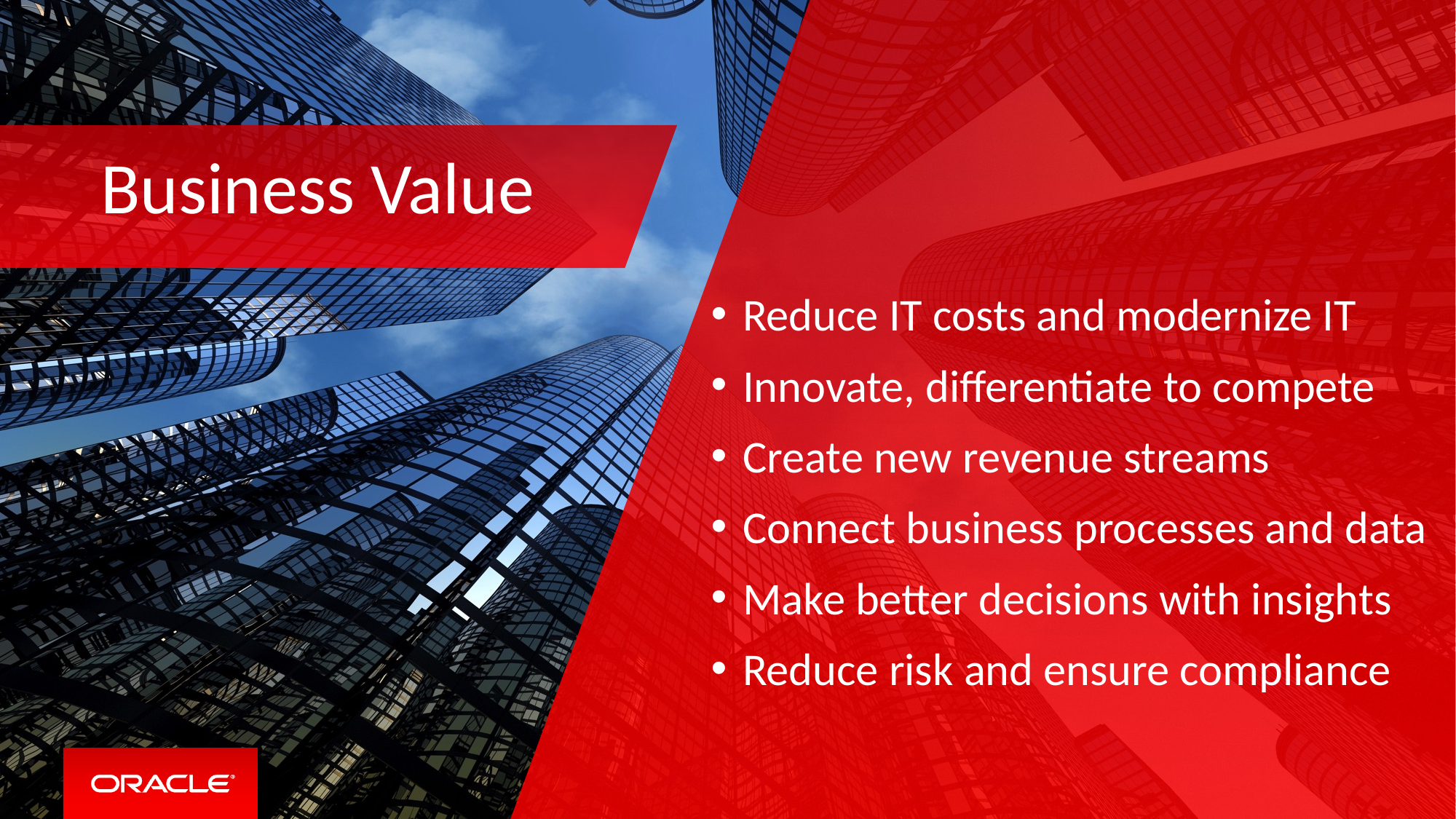

Business Value

Reduce IT costs and modernize IT
Innovate, differentiate to compete
Create new revenue streams
Connect business processes and data
Make better decisions with insights
Reduce risk and ensure compliance